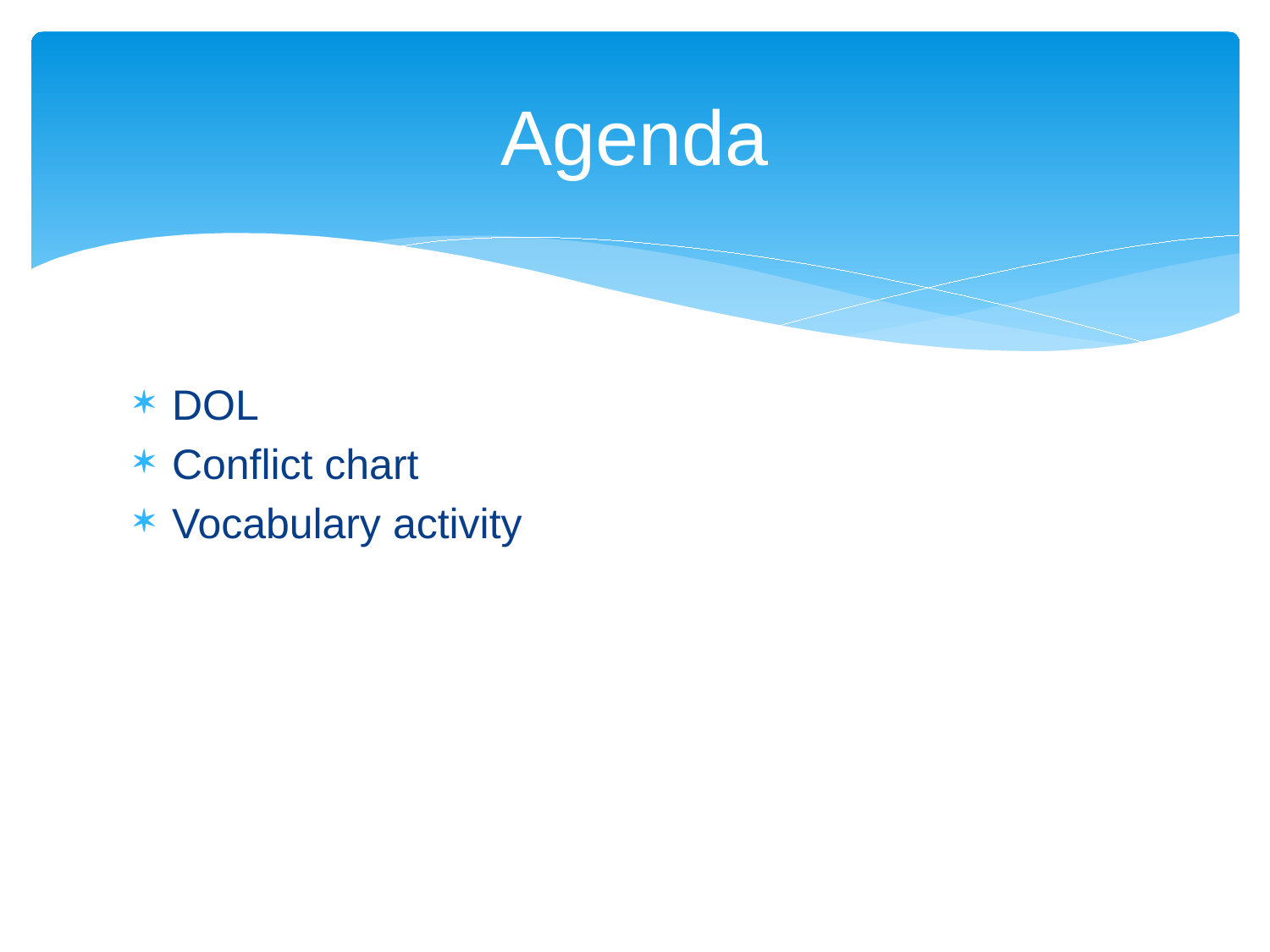

# Agenda
DOL
Conflict chart
Vocabulary activity